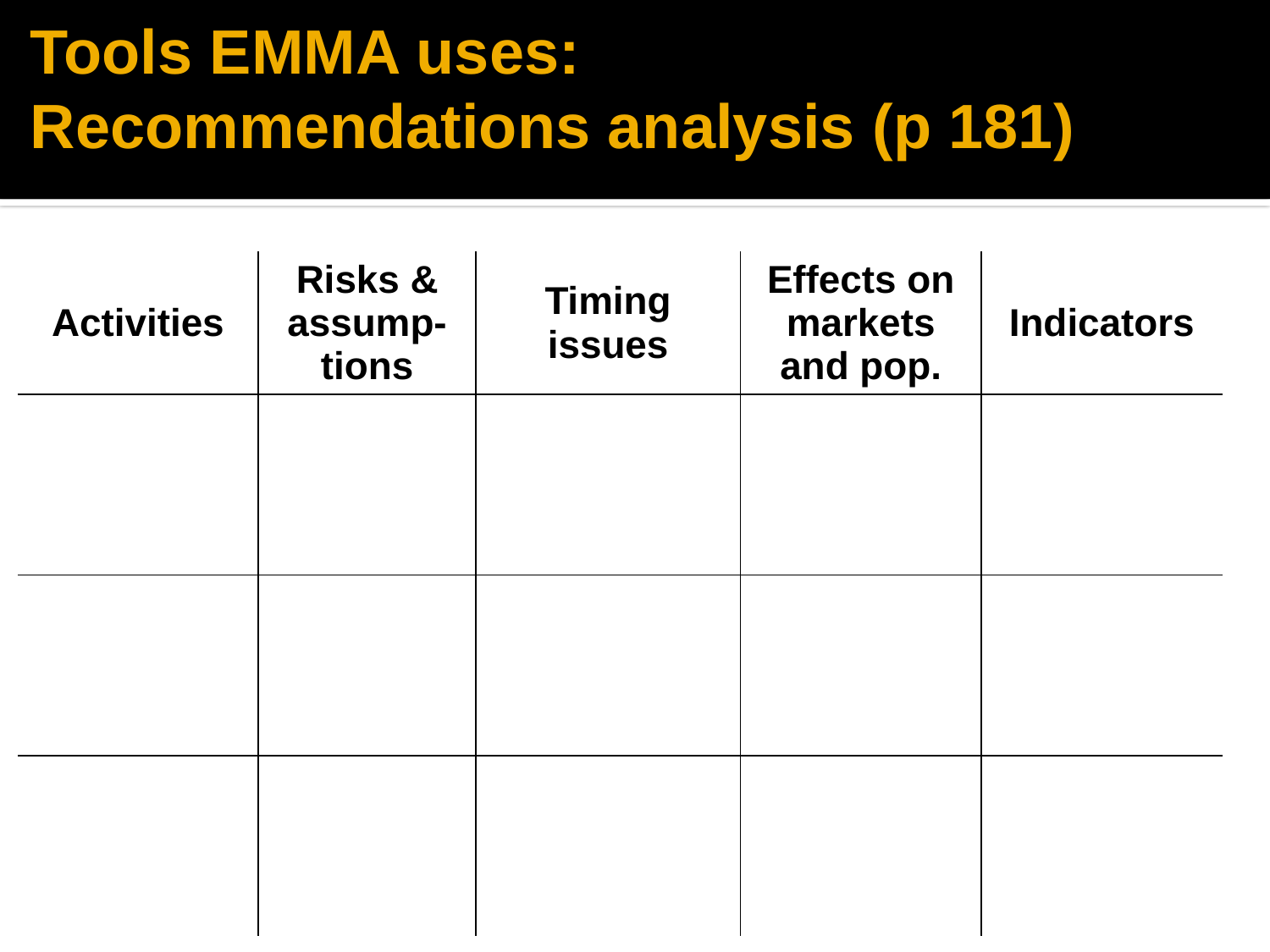

# Tools EMMA uses: Recommendations analysis (p 181)
| Activities | Risks & assump-tions | Timing issues | Effects on markets and pop. | Indicators |
| --- | --- | --- | --- | --- |
|  |  |  |  |  |
|  |  |  |  |  |
|  |  |  |  |  |